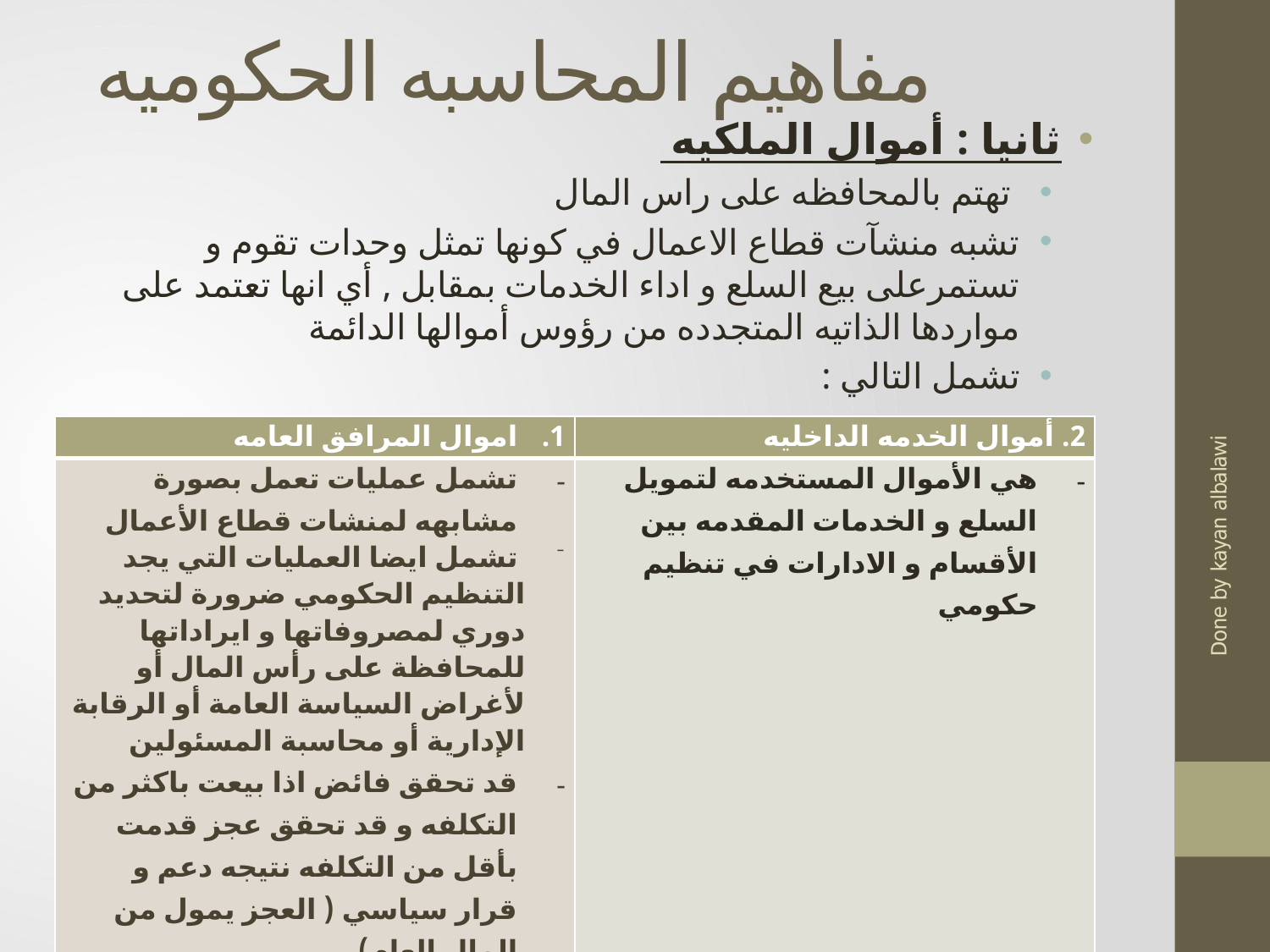

# مفاهيم المحاسبه الحكوميه
ثانيا : أموال الملكيه
 تهتم بالمحافظه على راس المال
تشبه منشآت قطاع الاعمال في كونها تمثل وحدات تقوم و تستمرعلى بيع السلع و اداء الخدمات بمقابل , أي انها تعتمد على مواردها الذاتيه المتجدده من رؤوس أموالها الدائمة
تشمل التالي :

| اموال المرافق العامه | 2. أموال الخدمه الداخليه |
| --- | --- |
| تشمل عمليات تعمل بصورة مشابهه لمنشات قطاع الأعمال تشمل ايضا العمليات التي يجد التنظيم الحكومي ضرورة لتحديد دوري لمصروفاتها و ايراداتها للمحافظة على رأس المال أو لأغراض السياسة العامة أو الرقابة الإدارية أو محاسبة المسئولين قد تحقق فائض اذا بيعت باكثر من التكلفه و قد تحقق عجز قدمت بأقل من التكلفه نتيجه دعم و قرار سياسي ( العجز يمول من المال العام) مثال : مرافق المياه و الكهرباء و النقل | هي الأموال المستخدمه لتمويل السلع و الخدمات المقدمه بين الأقسام و الادارات في تنظيم حكومي |
Done by kayan albalawi